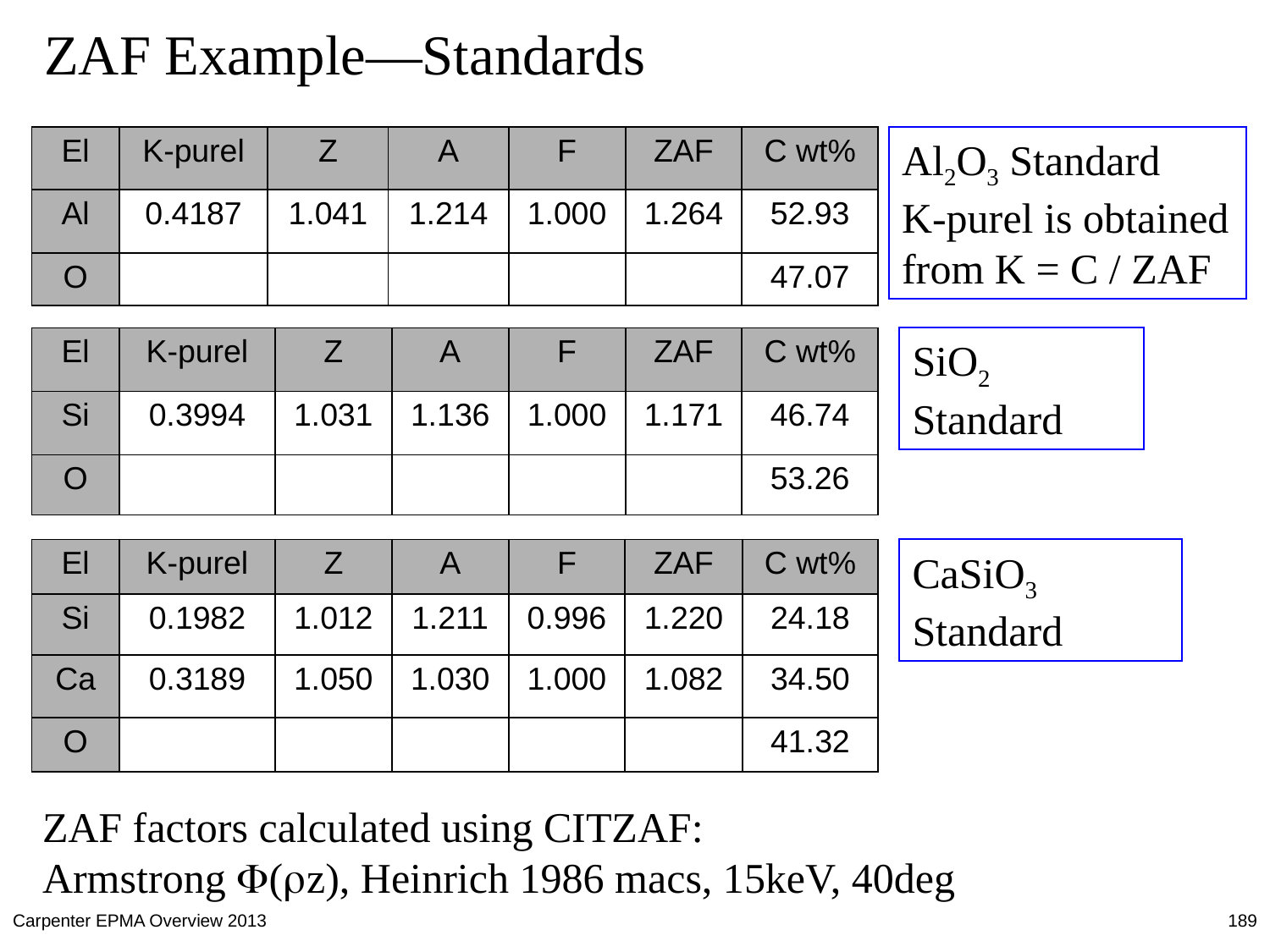

# ZAF Example—Standards
| El | K-purel | Z | A | F | ZAF | C wt% |
| --- | --- | --- | --- | --- | --- | --- |
| Al | 0.4187 | 1.041 | 1.214 | 1.000 | 1.264 | 52.93 |
| O |  |  |  |  |  | 47.07 |
Al2O3 Standard
K-purel is obtained from K = C / ZAF
SiO2 Standard
| El | K-purel | Z | A | F | ZAF | C wt% |
| --- | --- | --- | --- | --- | --- | --- |
| Si | 0.3994 | 1.031 | 1.136 | 1.000 | 1.171 | 46.74 |
| O |  |  |  |  |  | 53.26 |
| El | K-purel | Z | A | F | ZAF | C wt% |
| --- | --- | --- | --- | --- | --- | --- |
| Si | 0.1982 | 1.012 | 1.211 | 0.996 | 1.220 | 24.18 |
| Ca | 0.3189 | 1.050 | 1.030 | 1.000 | 1.082 | 34.50 |
| O |  |  |  |  |  | 41.32 |
CaSiO3 Standard
ZAF factors calculated using CITZAF:
Armstrong Φ(ρz), Heinrich 1986 macs, 15keV, 40deg
Carpenter EPMA Overview 2013
189